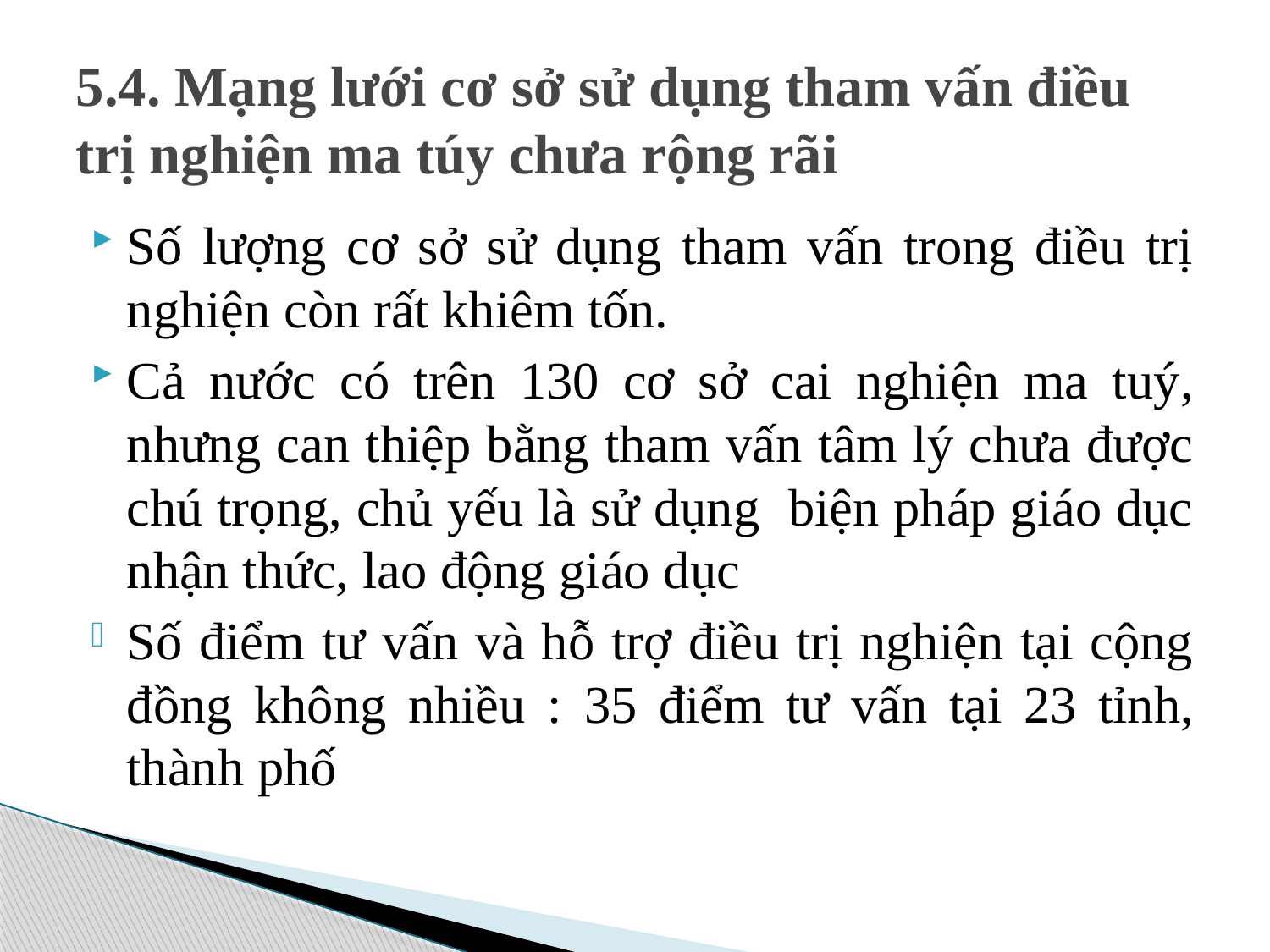

# 5.4. Mạng lưới cơ sở sử dụng tham vấn điều trị nghiện ma túy chưa rộng rãi
Số lượng cơ sở sử dụng tham vấn trong điều trị nghiện còn rất khiêm tốn.
Cả nước có trên 130 cơ sở cai nghiện ma tuý, nhưng can thiệp bằng tham vấn tâm lý chưa được chú trọng, chủ yếu là sử dụng  biện pháp giáo dục nhận thức, lao động giáo dục
Số điểm tư vấn và hỗ trợ điều trị nghiện tại cộng đồng không nhiều : 35 điểm tư vấn tại 23 tỉnh, thành phố